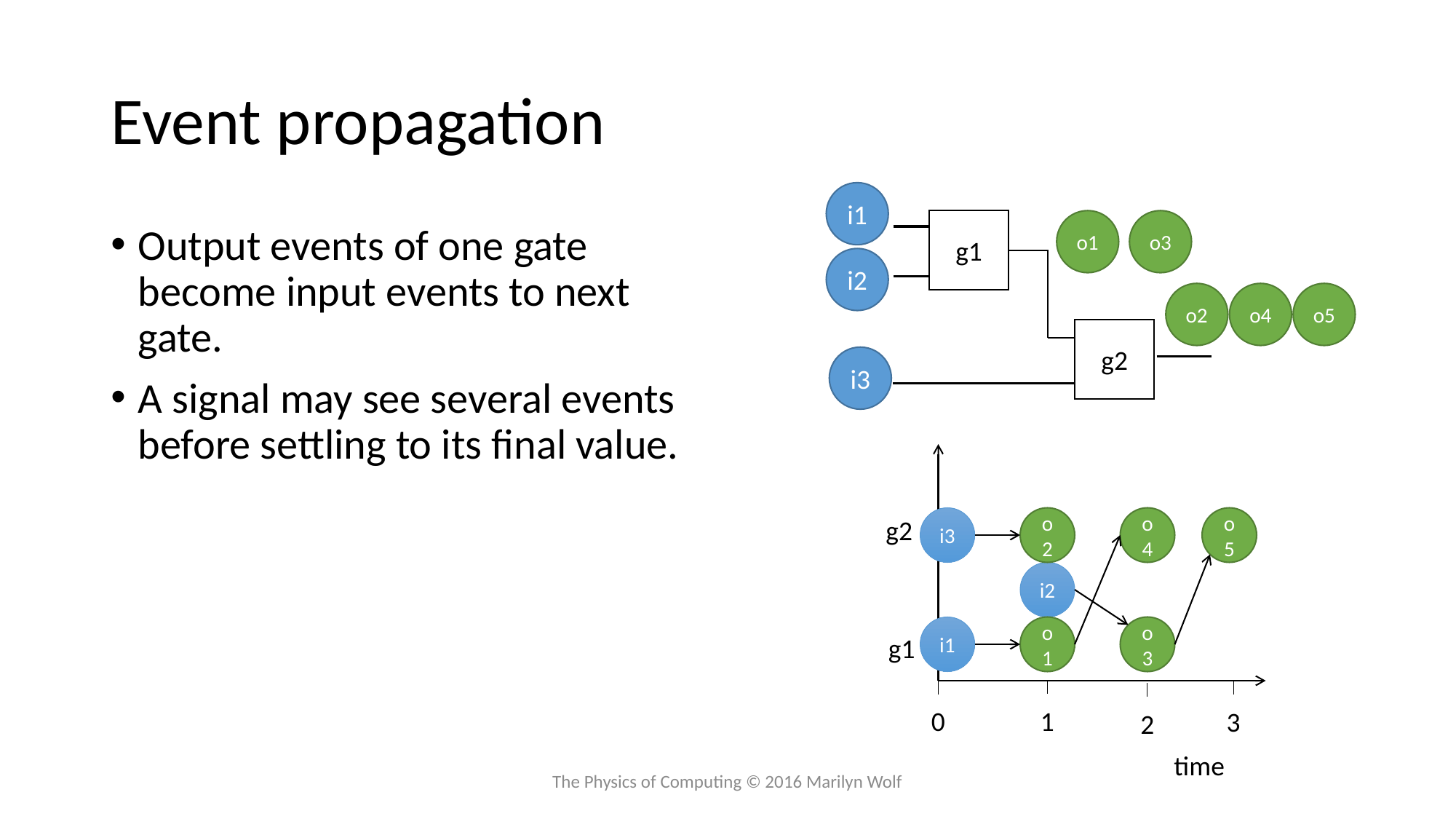

# Event propagation
i1
g1
o1
o3
Output events of one gate become input events to next gate.
A signal may see several events before settling to its final value.
i2
o2
o4
o5
g2
i3
g2
i3
i1
o2
o4
o5
i2
o3
o1
g1
0
1
3
2
time
The Physics of Computing © 2016 Marilyn Wolf